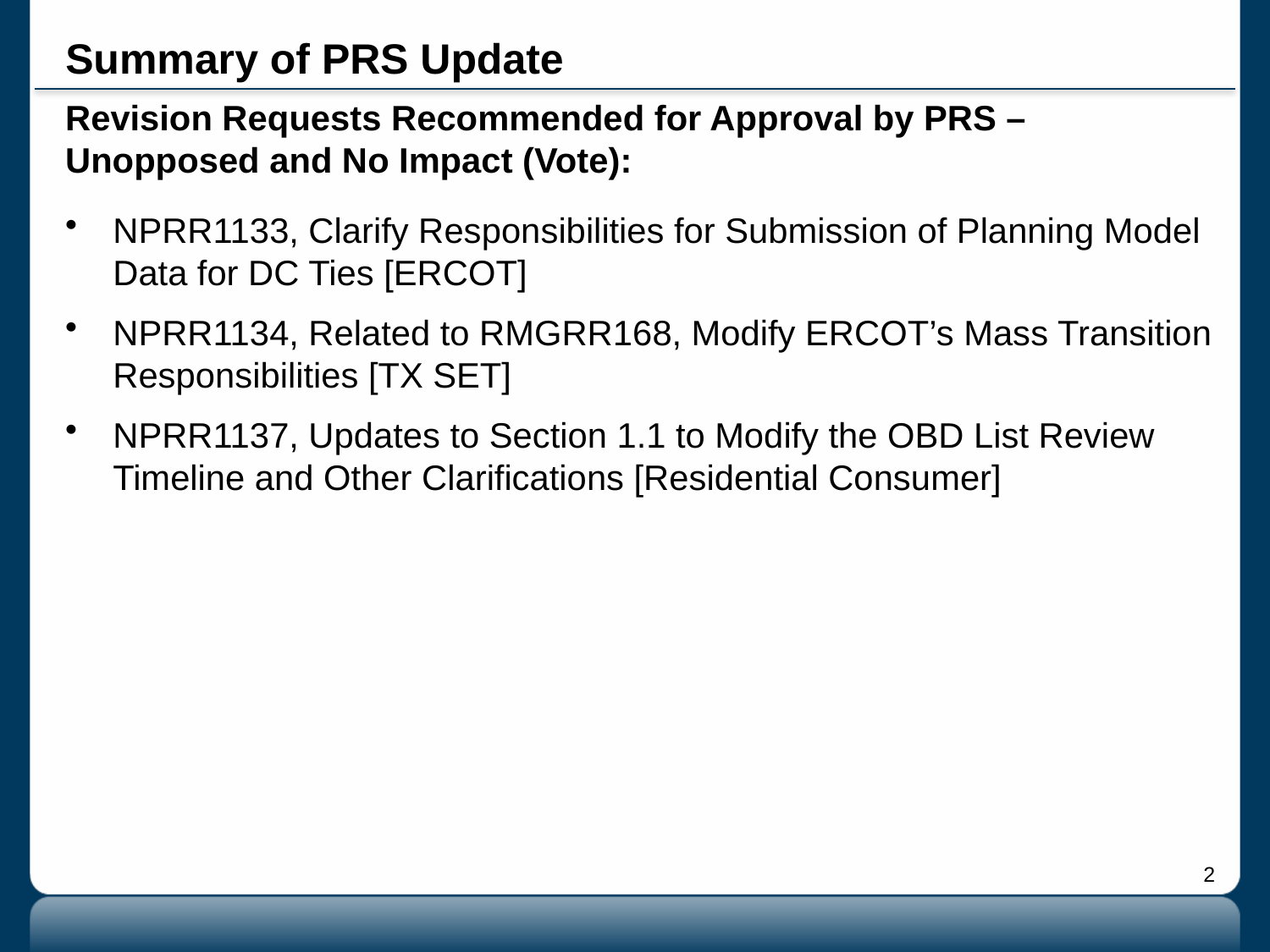

# Summary of PRS Update
Revision Requests Recommended for Approval by PRS – Unopposed and No Impact (Vote):
NPRR1133, Clarify Responsibilities for Submission of Planning Model Data for DC Ties [ERCOT]
NPRR1134, Related to RMGRR168, Modify ERCOT’s Mass Transition Responsibilities [TX SET]
NPRR1137, Updates to Section 1.1 to Modify the OBD List Review Timeline and Other Clarifications [Residential Consumer]